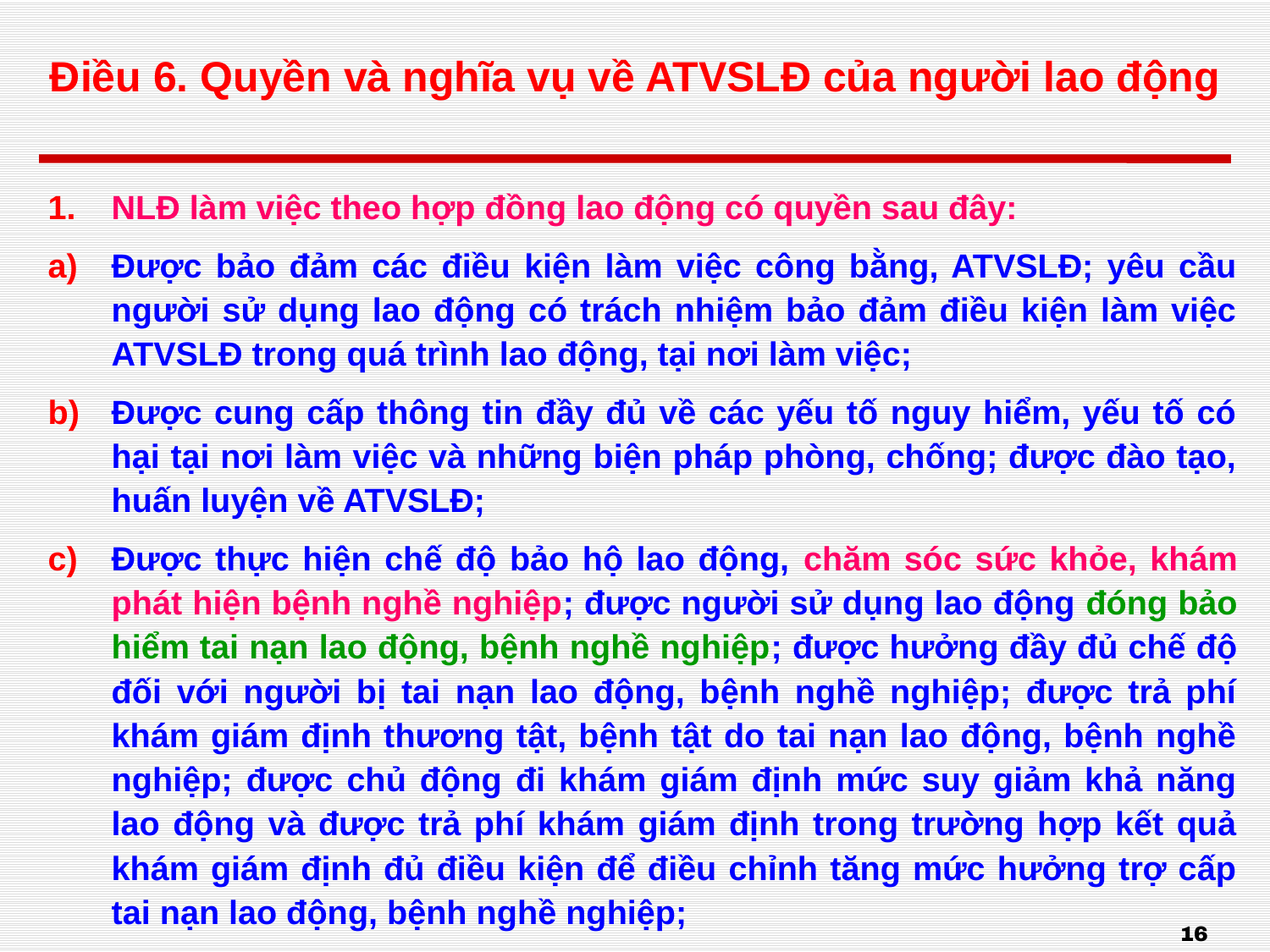

# Điều 6. Quyền và nghĩa vụ về ATVSLĐ của người lao động
NLĐ làm việc theo hợp đồng lao động có quyền sau đây:
Được bảo đảm các điều kiện làm việc công bằng, ATVSLĐ; yêu cầu người sử dụng lao động có trách nhiệm bảo đảm điều kiện làm việc ATVSLĐ trong quá trình lao động, tại nơi làm việc;
Được cung cấp thông tin đầy đủ về các yếu tố nguy hiểm, yếu tố có hại tại nơi làm việc và những biện pháp phòng, chống; được đào tạo, huấn luyện về ATVSLĐ;
Được thực hiện chế độ bảo hộ lao động, chăm sóc sức khỏe, khám phát hiện bệnh nghề nghiệp; được người sử dụng lao động đóng bảo hiểm tai nạn lao động, bệnh nghề nghiệp; được hưởng đầy đủ chế độ đối với người bị tai nạn lao động, bệnh nghề nghiệp; được trả phí khám giám định thương tật, bệnh tật do tai nạn lao động, bệnh nghề nghiệp; được chủ động đi khám giám định mức suy giảm khả năng lao động và được trả phí khám giám định trong trường hợp kết quả khám giám định đủ điều kiện để điều chỉnh tăng mức hưởng trợ cấp tai nạn lao động, bệnh nghề nghiệp;